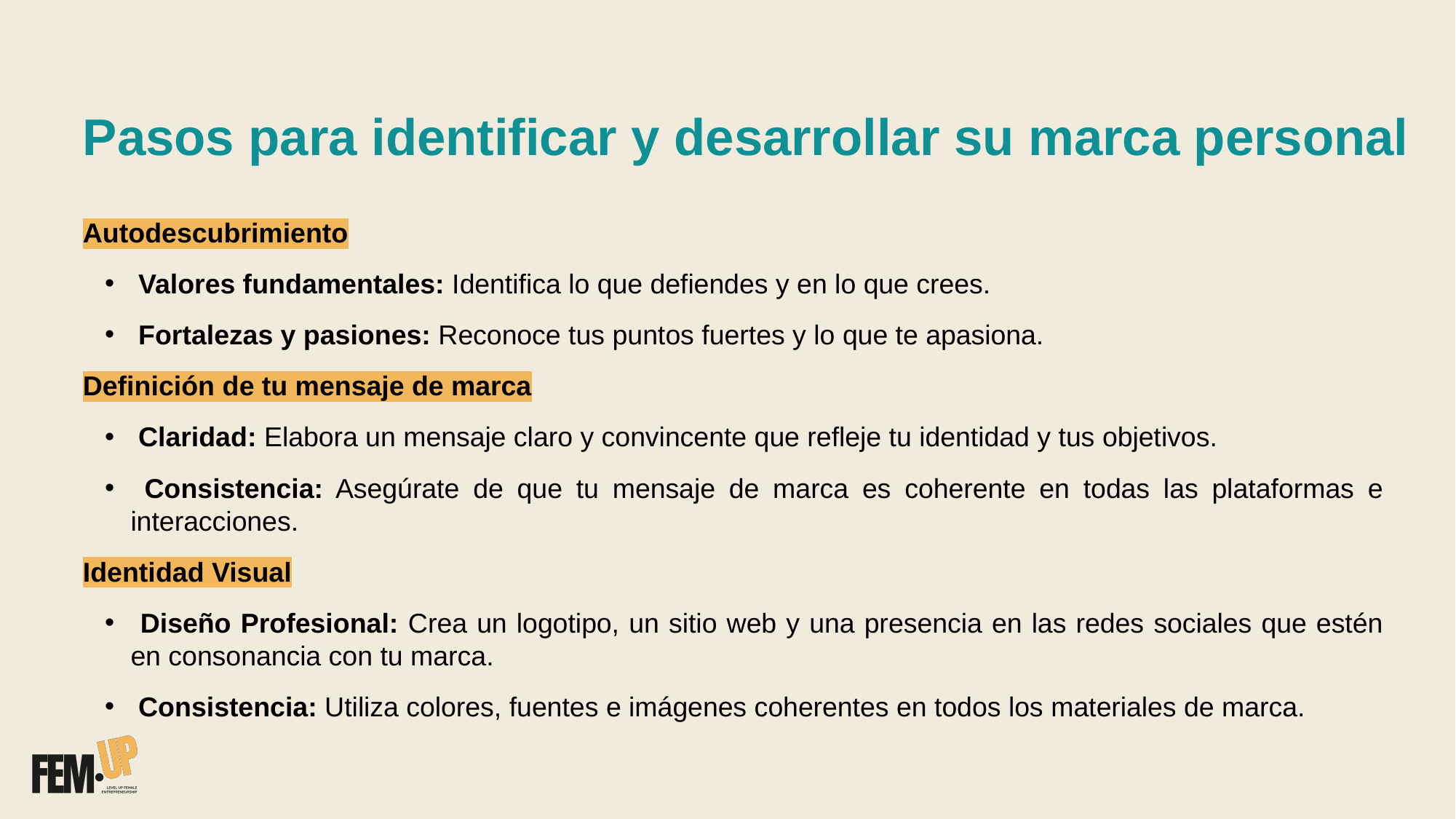

# Pasos para identificar y desarrollar su marca personal
Autodescubrimiento
 Valores fundamentales: Identifica lo que defiendes y en lo que crees.
 Fortalezas y pasiones: Reconoce tus puntos fuertes y lo que te apasiona.
Definición de tu mensaje de marca
 Claridad: Elabora un mensaje claro y convincente que refleje tu identidad y tus objetivos.
 Consistencia: Asegúrate de que tu mensaje de marca es coherente en todas las plataformas e interacciones.
Identidad Visual
 Diseño Profesional: Crea un logotipo, un sitio web y una presencia en las redes sociales que estén en consonancia con tu marca.
 Consistencia: Utiliza colores, fuentes e imágenes coherentes en todos los materiales de marca.